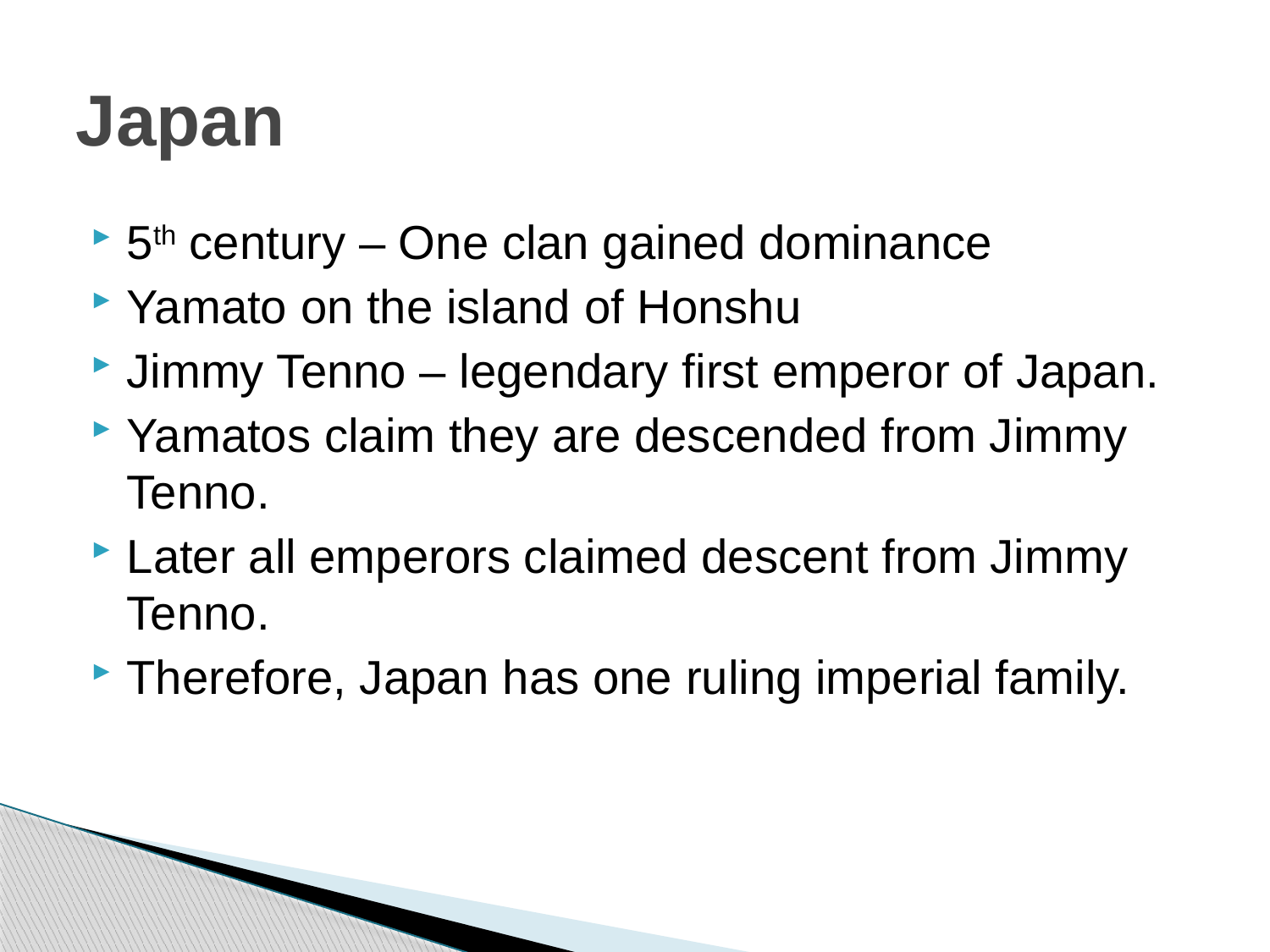

# Japan
5th century – One clan gained dominance
Yamato on the island of Honshu
Jimmy Tenno – legendary first emperor of Japan.
Yamatos claim they are descended from Jimmy Tenno.
Later all emperors claimed descent from Jimmy Tenno.
Therefore, Japan has one ruling imperial family.